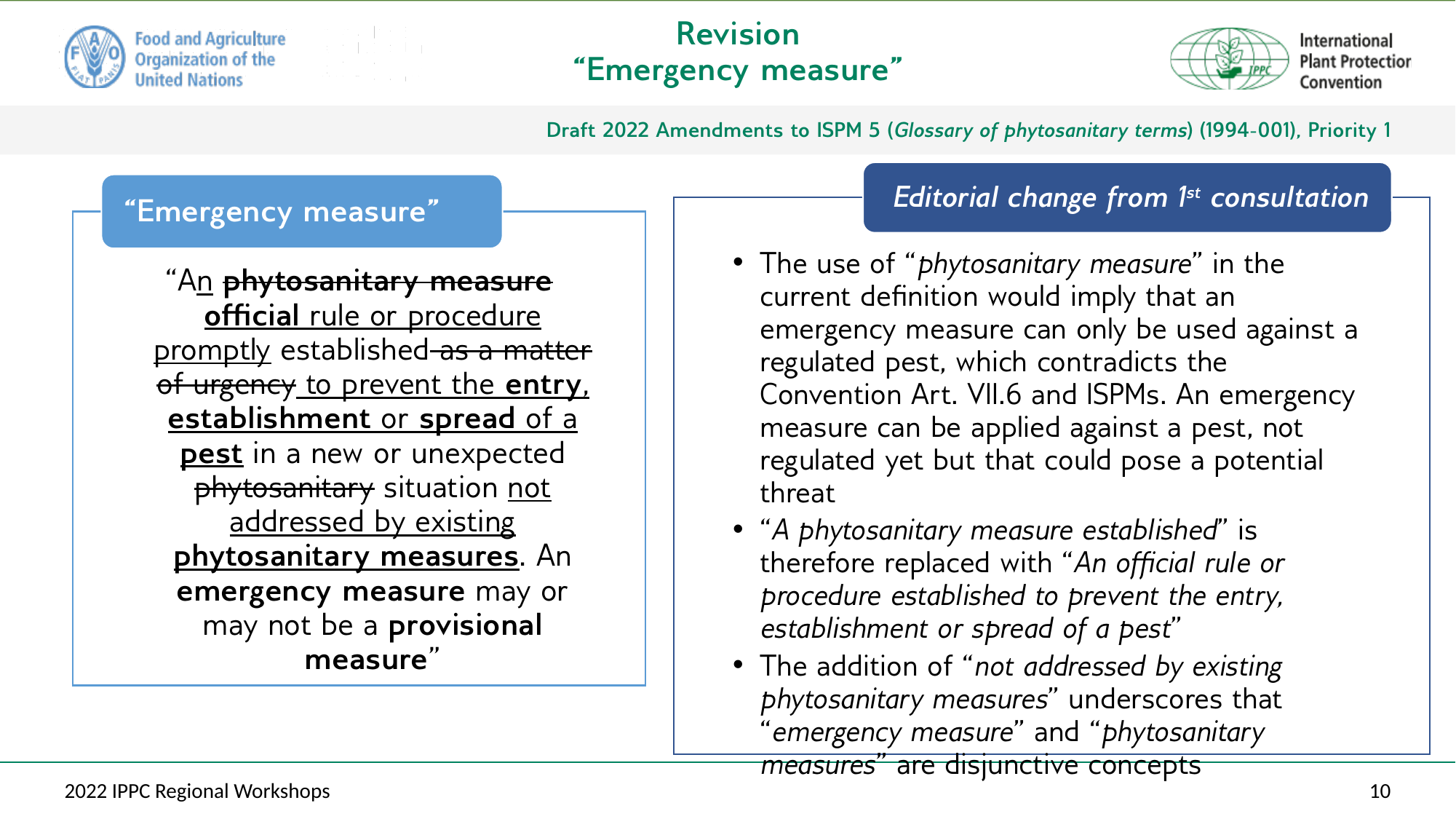

# Revision “Emergency measure”
The use of “phytosanitary measure” in the current definition would imply that an emergency measure can only be used against a regulated pest, which contradicts the Convention Art. VII.6 and ISPMs. An emergency measure can be applied against a pest, not regulated yet but that could pose a potential threat
“A phytosanitary measure established” is therefore replaced with “An official rule or procedure established to prevent the entry, establishment or spread of a pest”
The addition of “not addressed by existing phytosanitary measures” underscores that “emergency measure” and “phytosanitary measures” are disjunctive concepts
Editorial change from 1st consultation
“An phytosanitary measure official rule or procedure promptly established as a matter of urgency to prevent the entry, establishment or spread of a pest in a new or unexpected phytosanitary situation not addressed by existing phytosanitary measures. An emergency measure may or may not be a provisional measure”
“Emergency measure”